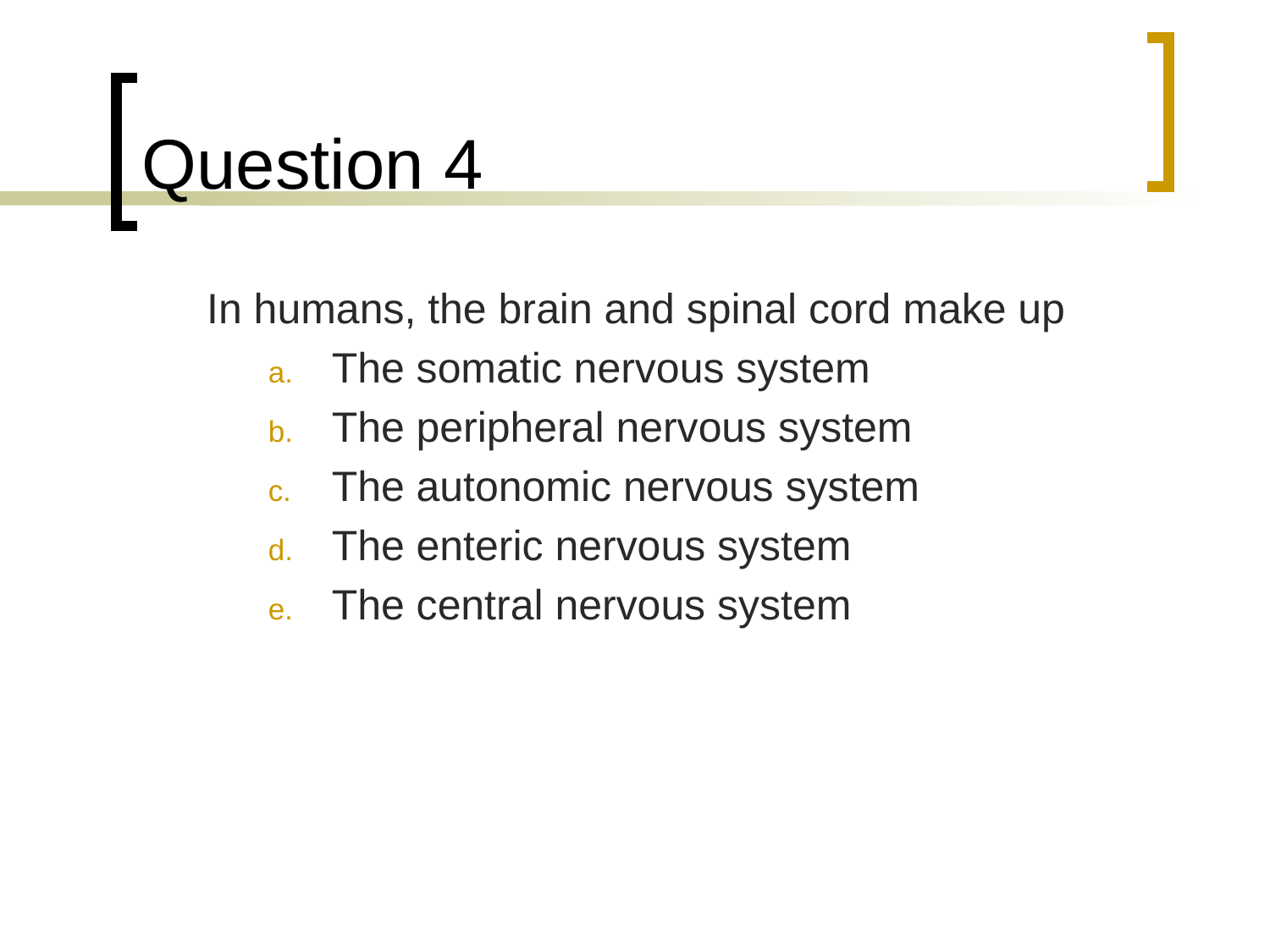

# Question 4
	In humans, the brain and spinal cord make up
The somatic nervous system
The peripheral nervous system
The autonomic nervous system
The enteric nervous system
The central nervous system